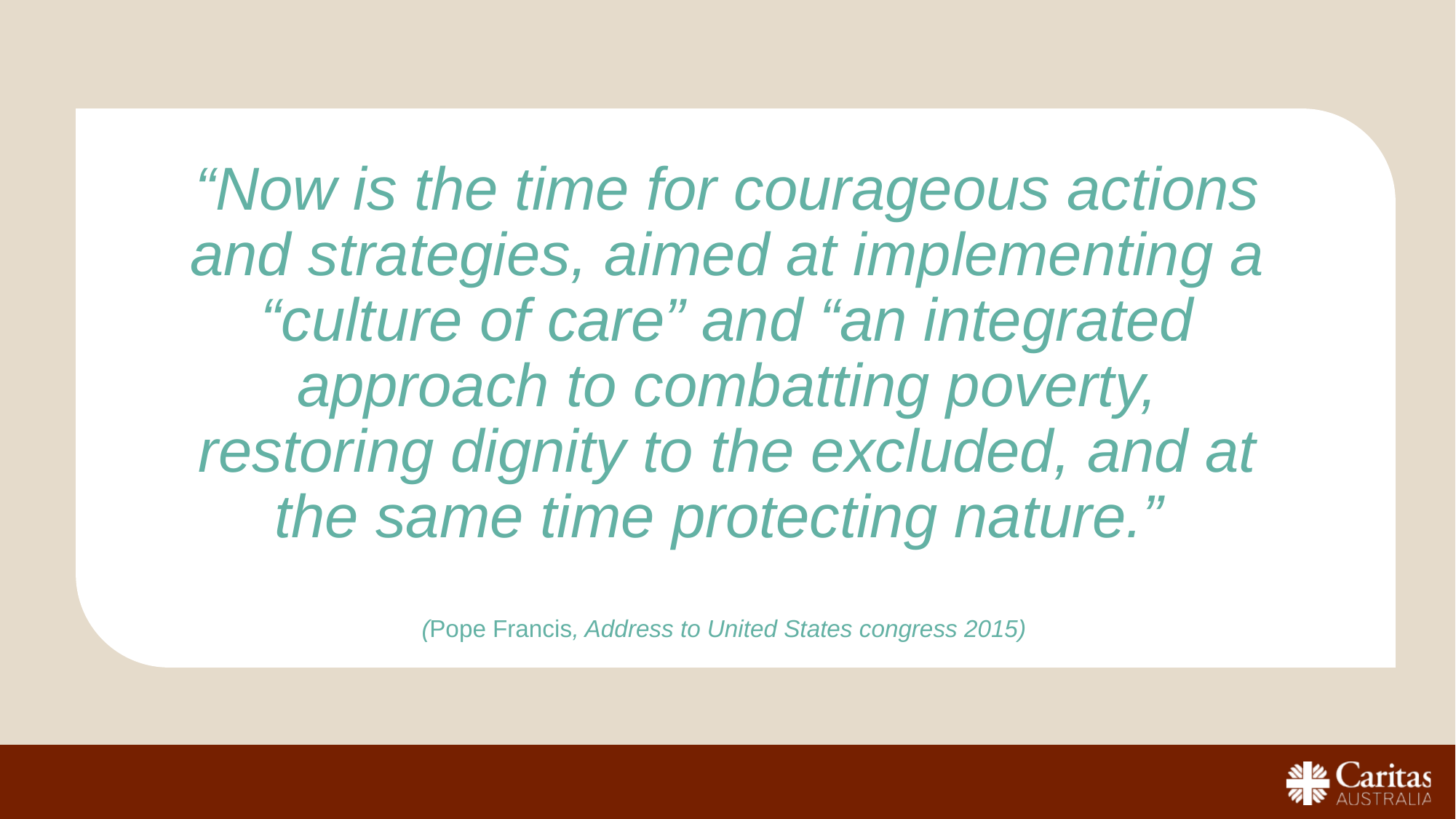

# “Now is the time for courageous actions and strategies, aimed at implementing a “culture of care” and “an integrated approach to combatting poverty, restoring dignity to the excluded, and at the same time protecting nature.” (Pope Francis, Address to United States congress 2015)